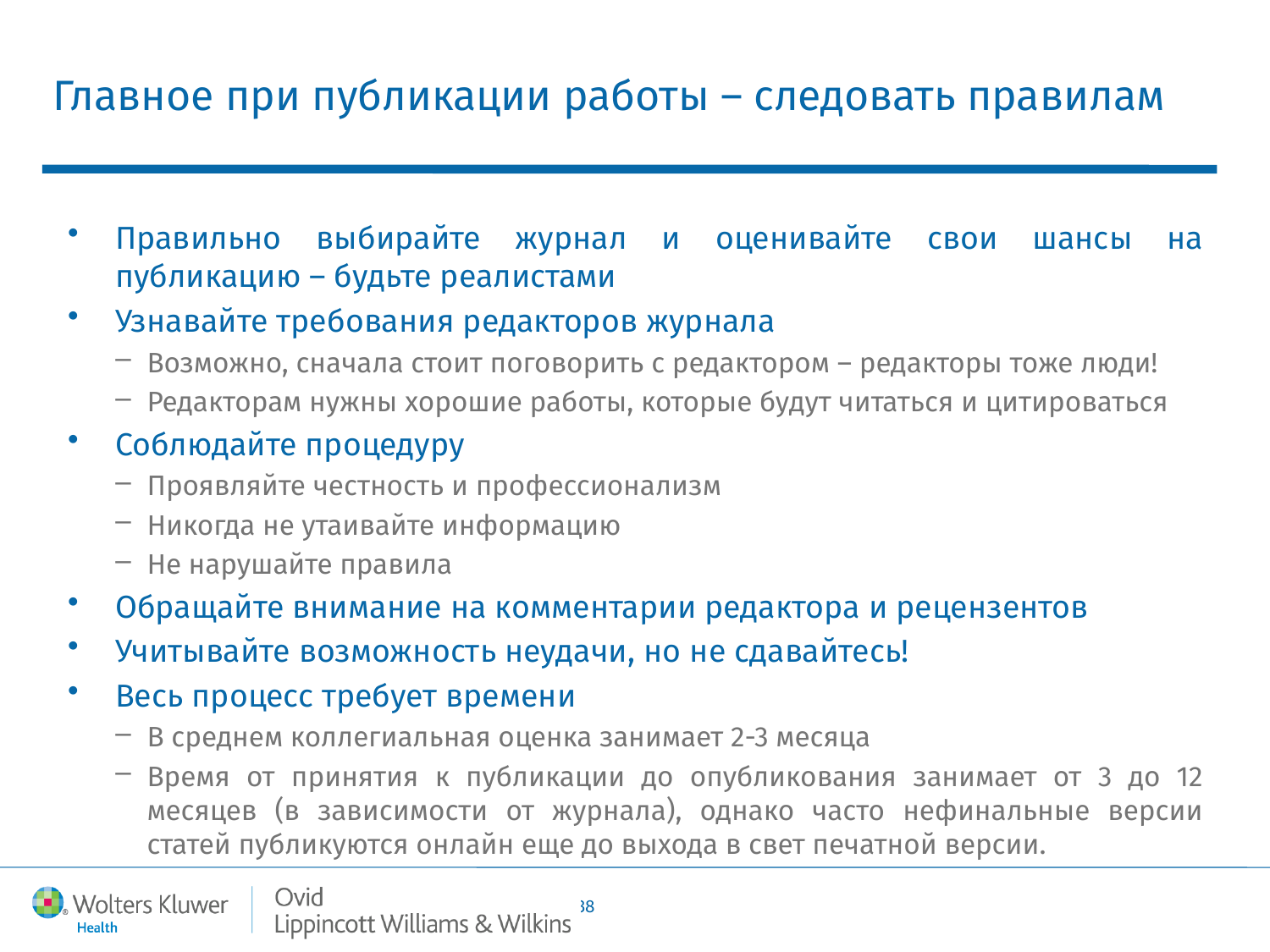

# Главное при публикации работы – следовать правилам
Правильно выбирайте журнал и оценивайте свои шансы на публикацию – будьте реалистами
Узнавайте требования редакторов журнала
Возможно, сначала стоит поговорить с редактором – редакторы тоже люди!
Редакторам нужны хорошие работы, которые будут читаться и цитироваться
Соблюдайте процедуру
Проявляйте честность и профессионализм
Никогда не утаивайте информацию
Не нарушайте правила
Обращайте внимание на комментарии редактора и рецензентов
Учитывайте возможность неудачи, но не сдавайтесь!
Весь процесс требует времени
В среднем коллегиальная оценка занимает 2-3 месяца
Время от принятия к публикации до опубликования занимает от 3 до 12 месяцев (в зависимости от журнала), однако часто нефинальные версии статей публикуются онлайн еще до выхода в свет печатной версии.